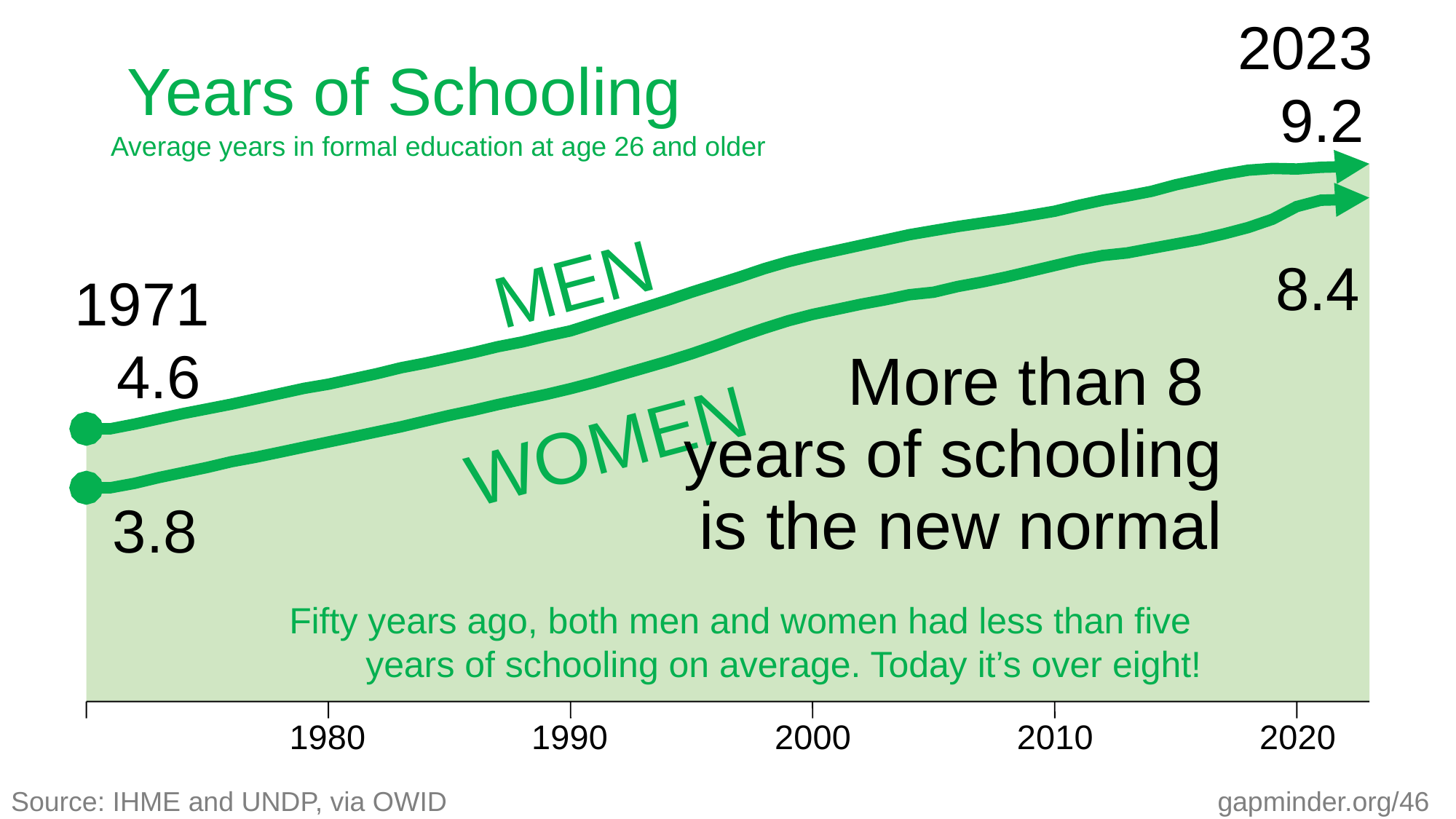

2023
 9.2
Years of Schooling
Average years in formal education at age 26 and older

1980
1990
2000
2010
2020
MEN
8.4
1971
 4.6
More than 8
years of schooling
is the new normal
WOMEN
3.8
Fifty years ago, both men and women had less than five
years of schooling on average. Today it’s over eight!
Source: IHME and UNDP, via OWID
gapminder.org/46